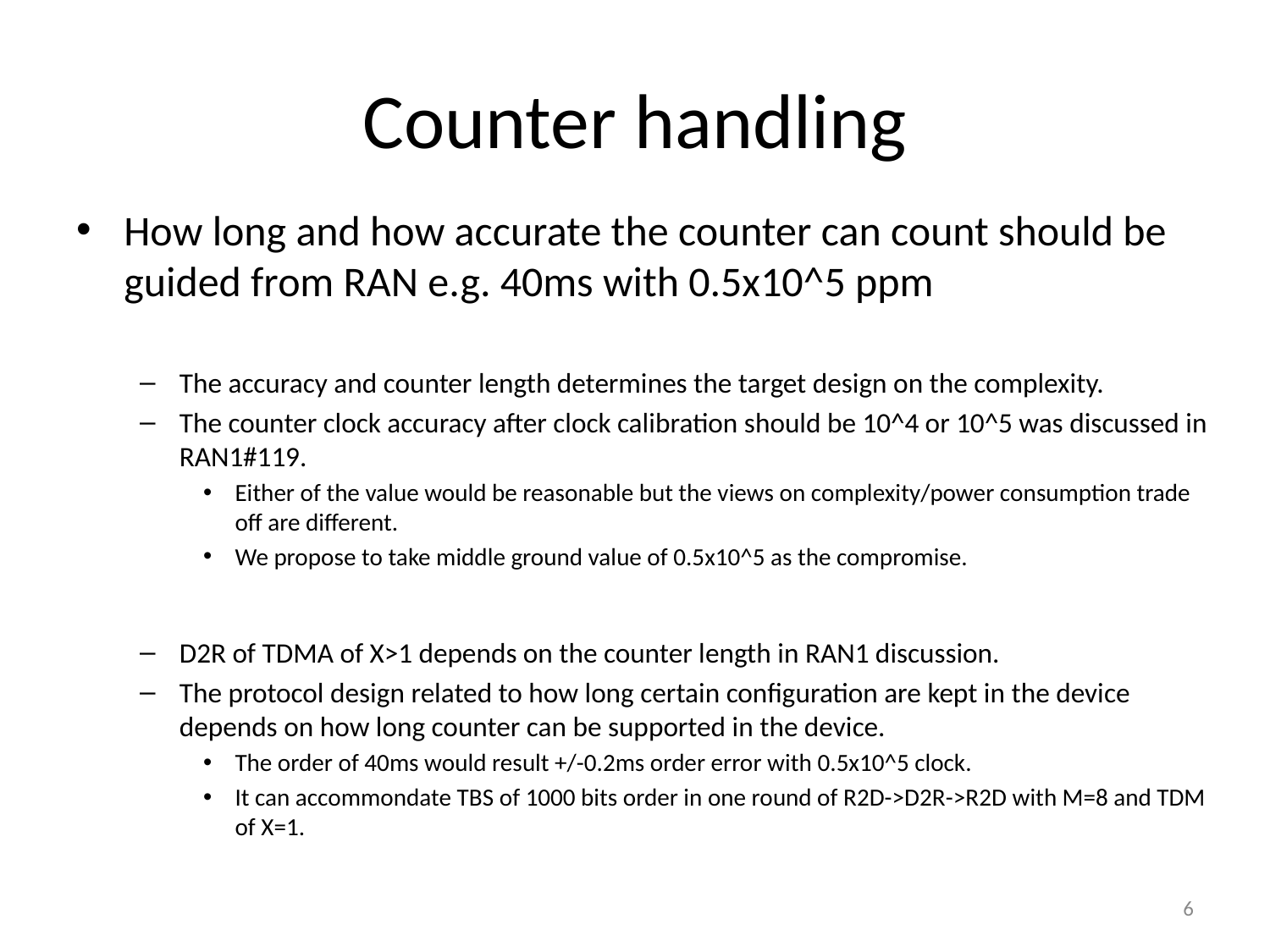

# Counter handling
How long and how accurate the counter can count should be guided from RAN e.g. 40ms with 0.5x10^5 ppm

The accuracy and counter length determines the target design on the complexity.
The counter clock accuracy after clock calibration should be 10^4 or 10^5 was discussed in RAN1#119.
Either of the value would be reasonable but the views on complexity/power consumption trade off are different.
We propose to take middle ground value of 0.5x10^5 as the compromise.

D2R of TDMA of X>1 depends on the counter length in RAN1 discussion.
The protocol design related to how long certain configuration are kept in the device depends on how long counter can be supported in the device.
The order of 40ms would result +/-0.2ms order error with 0.5x10^5 clock.
It can accommondate TBS of 1000 bits order in one round of R2D->D2R->R2D with M=8 and TDM of X=1.

6